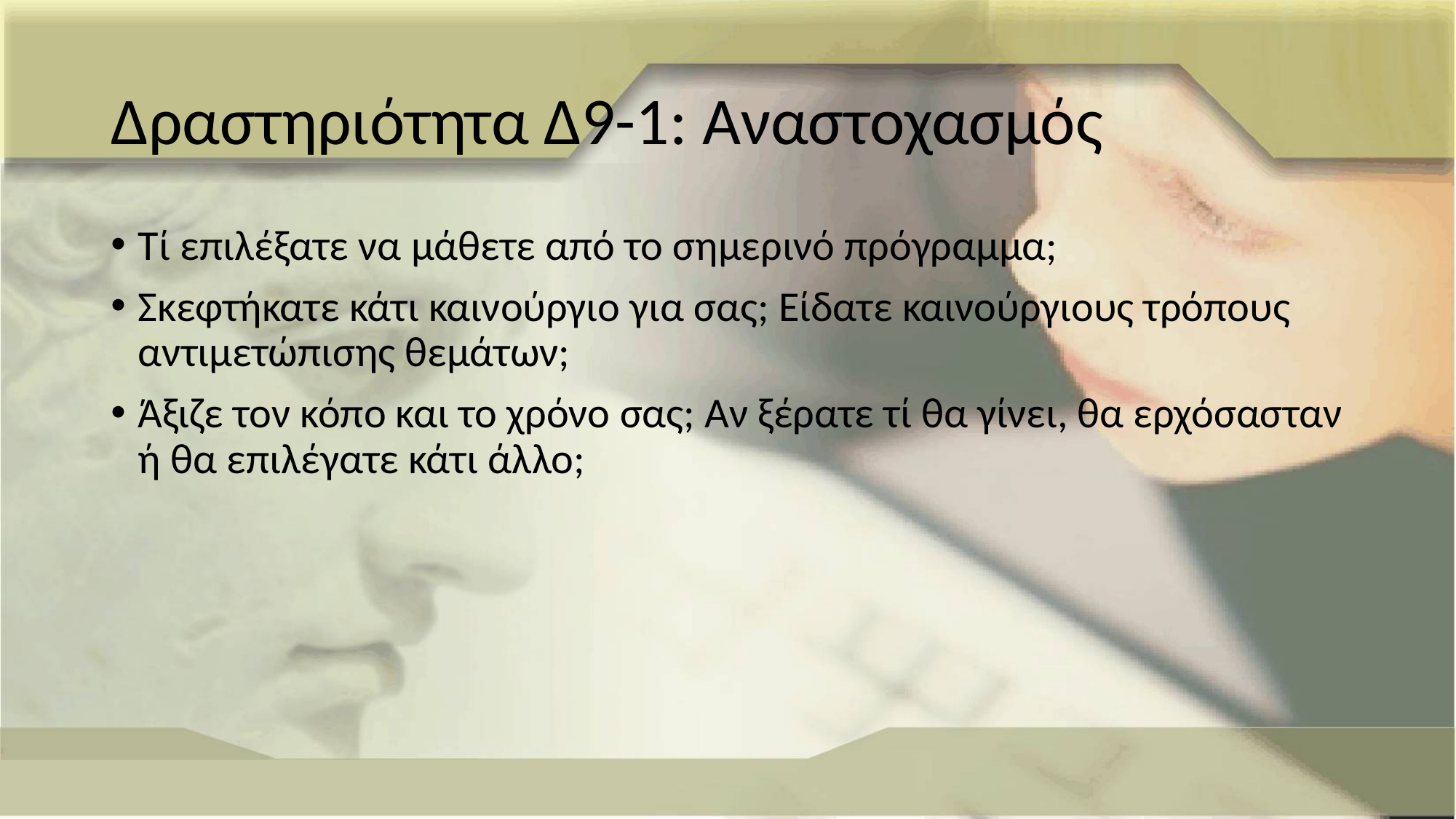

# Δραστηριότητα Δ9-1: Αναστοχασμός
Τί επιλέξατε να μάθετε από το σημερινό πρόγραμμα;
Σκεφτήκατε κάτι καινούργιο για σας; Είδατε καινούργιους τρόπους αντιμετώπισης θεμάτων;
Άξιζε τον κόπο και το χρόνο σας; Αν ξέρατε τί θα γίνει, θα ερχόσασταν ή θα επιλέγατε κάτι άλλο;